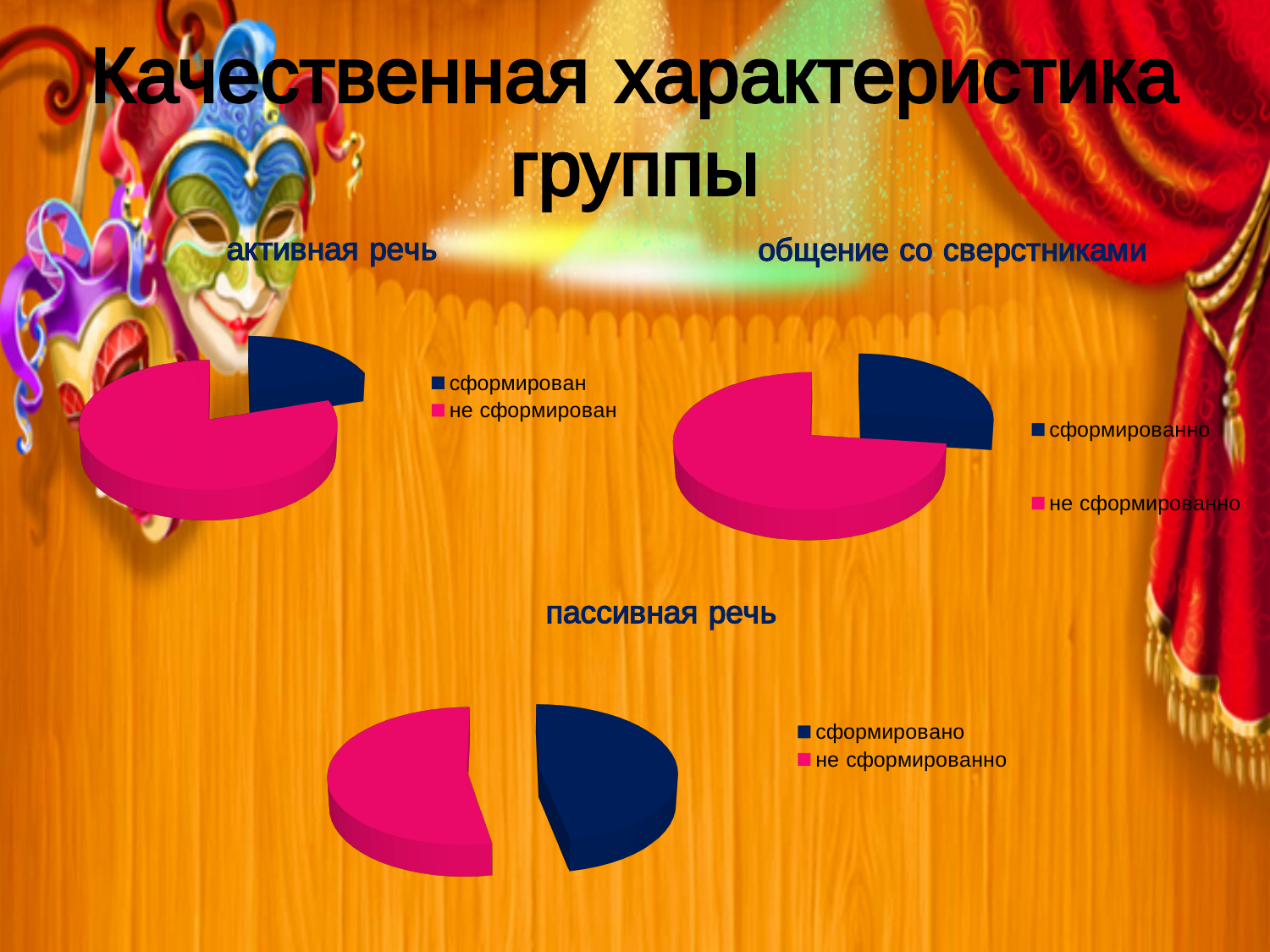

# Качественная характеристика группы

[unsupported chart]

[unsupported chart]

[unsupported chart]